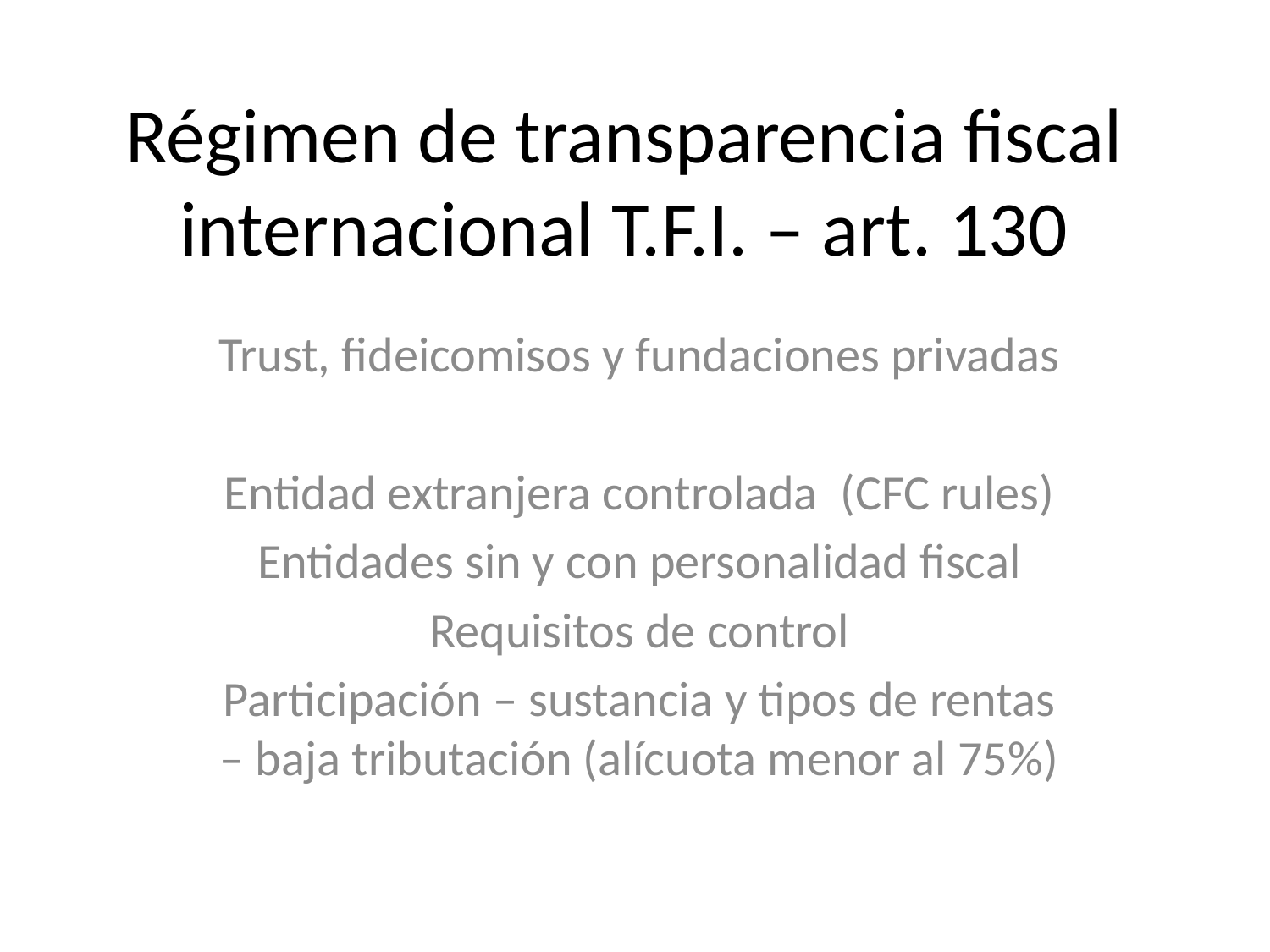

# Régimen de transparencia fiscal internacional T.F.I. – art. 130
Trust, fideicomisos y fundaciones privadas

Entidad extranjera controlada  (CFC rules)
Entidades sin y con personalidad fiscal
Requisitos de control
Participación – sustancia y tipos de rentas – baja tributación (alícuota menor al 75%)